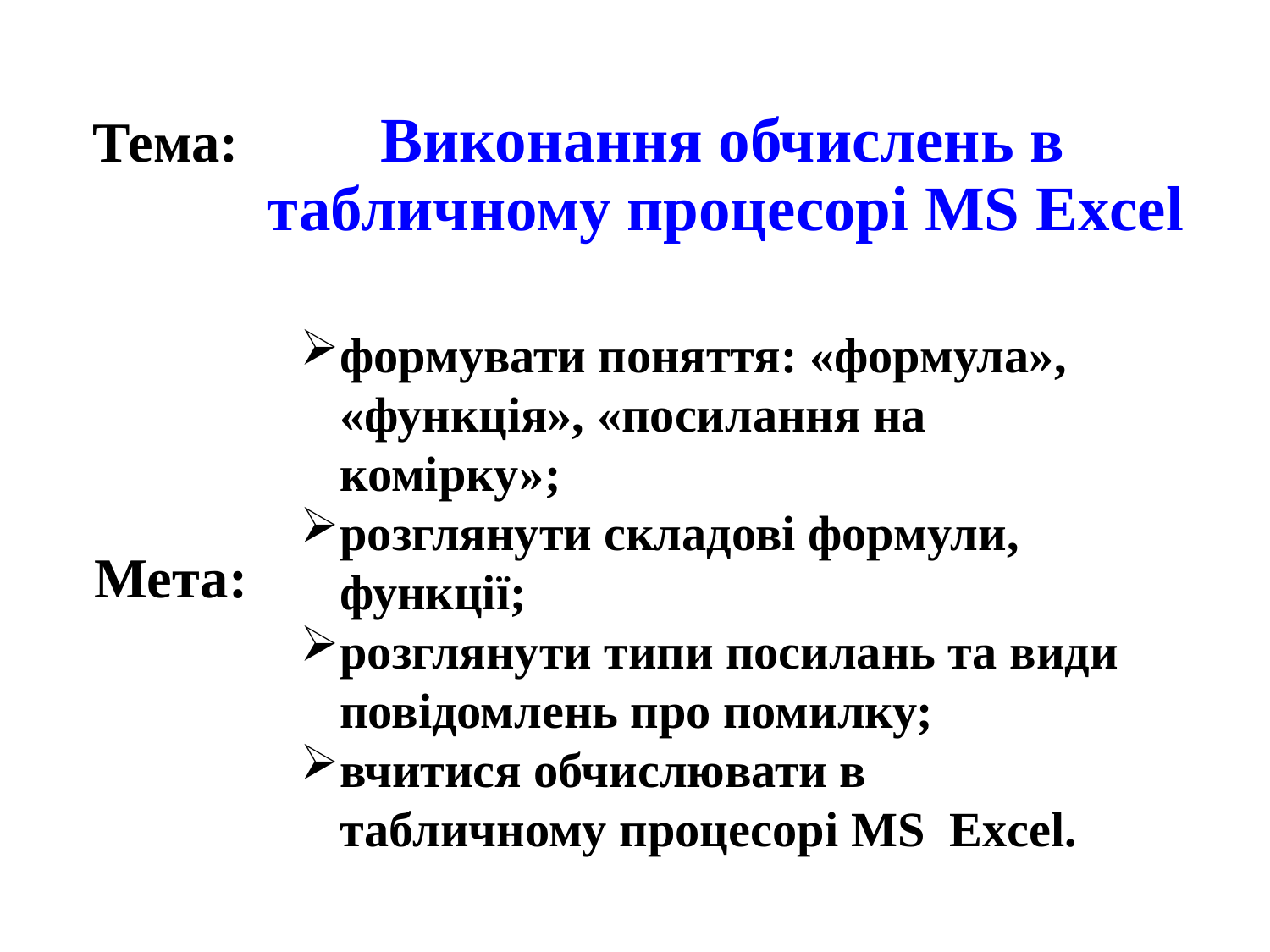

Тема:          Виконання обчислень в табличному процесорі MS Excel

Мета:
формувати поняття: «формула», «функція», «посилання на комірку»;
розглянути складові формули, функції;
розглянути типи посилань та види повідомлень про помилку;
вчитися обчислювати в табличному процесорі MS  Excel.